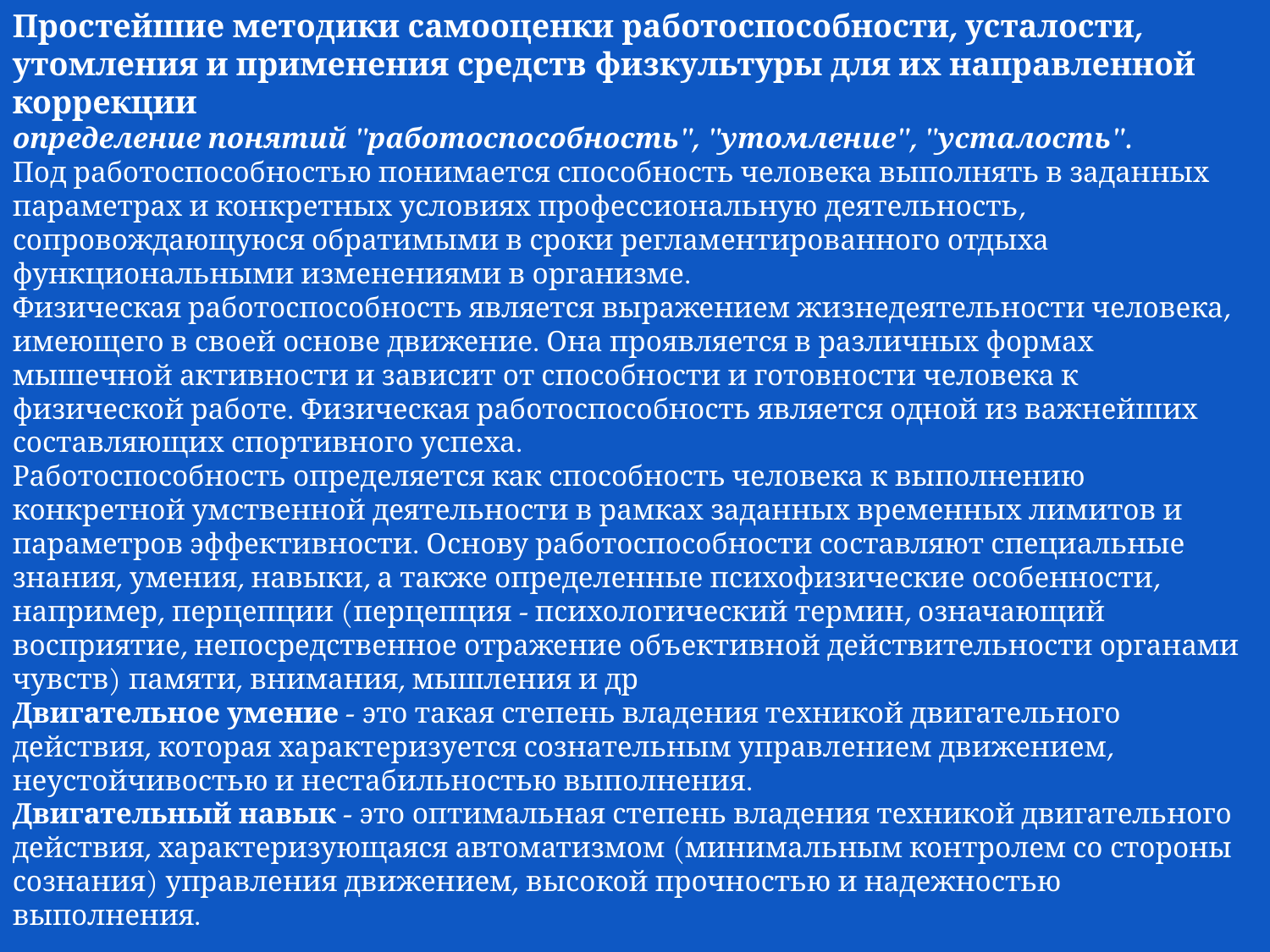

Простейшие методики самооценки работоспособности, усталости, утомления и применения средств физкультуры для их направленной коррекции
определение понятий "работоспособность", "утомление", "усталость".
Под работоспособностью понимается способность человека выполнять в заданных параметрах и конкретных условиях профессиональную деятельность, сопровождающуюся обратимыми в сроки регламентированного отдыха функциональными изменениями в организме.
Физическая работоспособность является выражением жизнедеятельности человека, имеющего в своей основе движение. Она проявляется в различных формах мышечной активности и зависит от способности и готовности человека к физической работе. Физическая работоспособность является одной из важнейших составляющих спортивного успеха.
Работоспособность определяется как способность человека к выполнению конкретной умственной деятельности в рамках заданных временных лимитов и параметров эффективности. Основу работоспособности составляют специальные знания, умения, навыки, а также определенные психофизические особенности, например, перцепции (перцепция - психологический термин, означающий восприятие, непосредственное отражение объективной действительности органами чувств) памяти, внимания, мышления и др
Двигательное умение - это такая степень владения техникой двигательного действия, которая характеризуется сознательным управлением движением, неустойчивостью и нестабильностью выполнения.
Двигательный навык - это оптимальная степень владения техникой двигательного действия, характеризующаяся автоматизмом (минимальным контролем со стороны сознания) управления движением, высокой прочностью и надежностью выполнения.